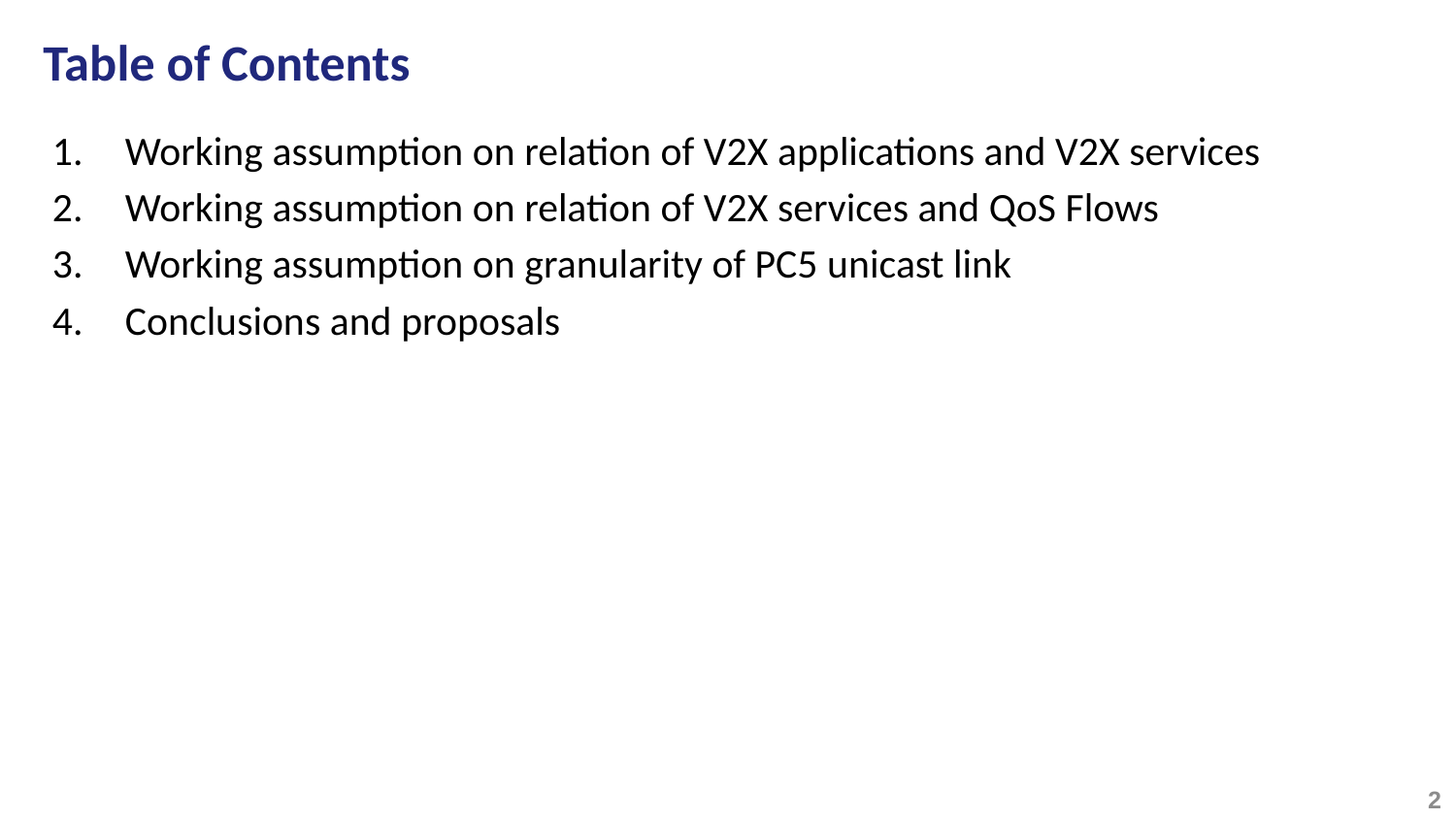

# Table of Contents
Working assumption on relation of V2X applications and V2X services
Working assumption on relation of V2X services and QoS Flows
Working assumption on granularity of PC5 unicast link
Conclusions and proposals

2